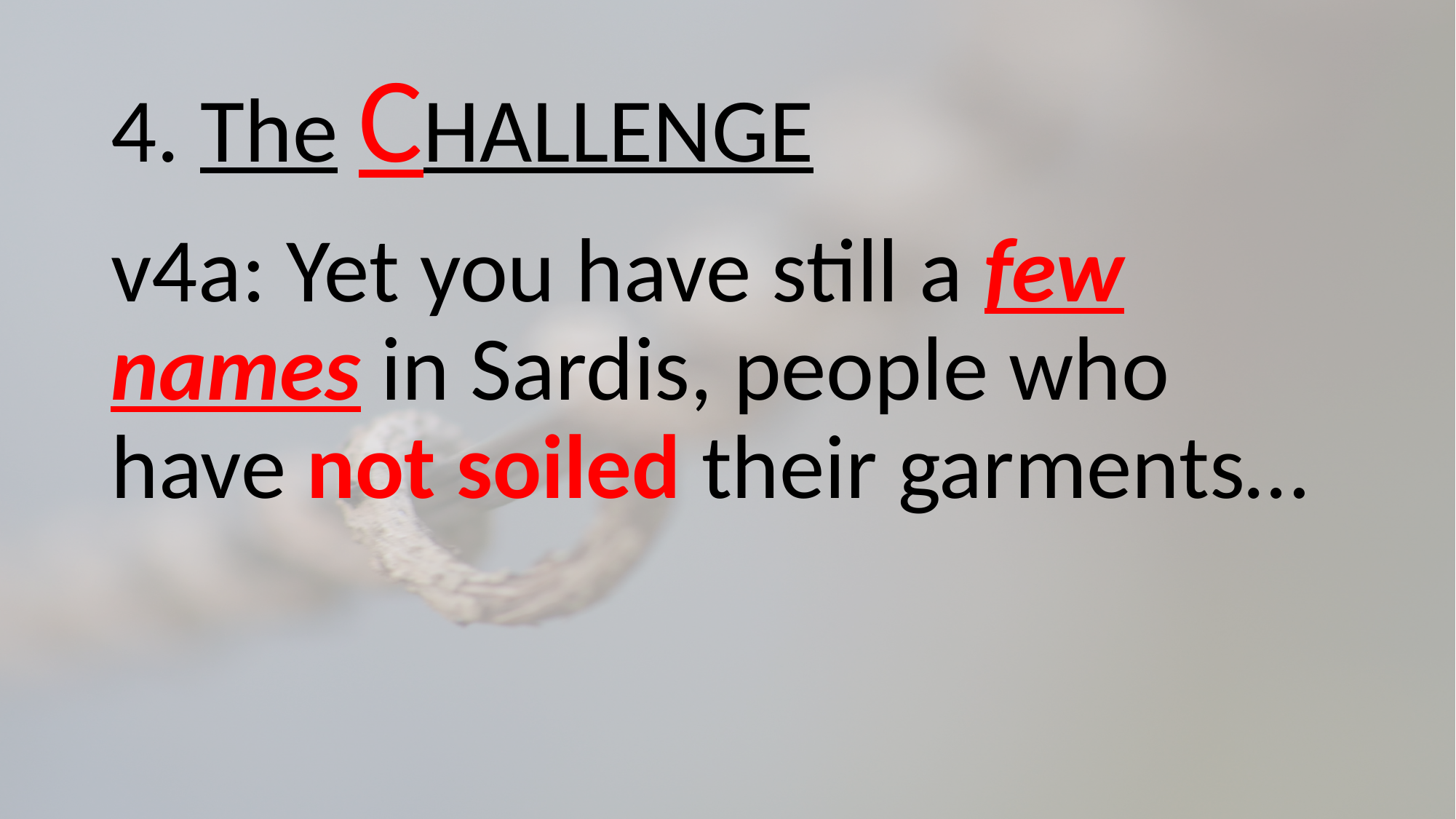

# 4. The CHALLENGE
v4a: Yet you have still a few names in Sardis, people who have not soiled their garments…